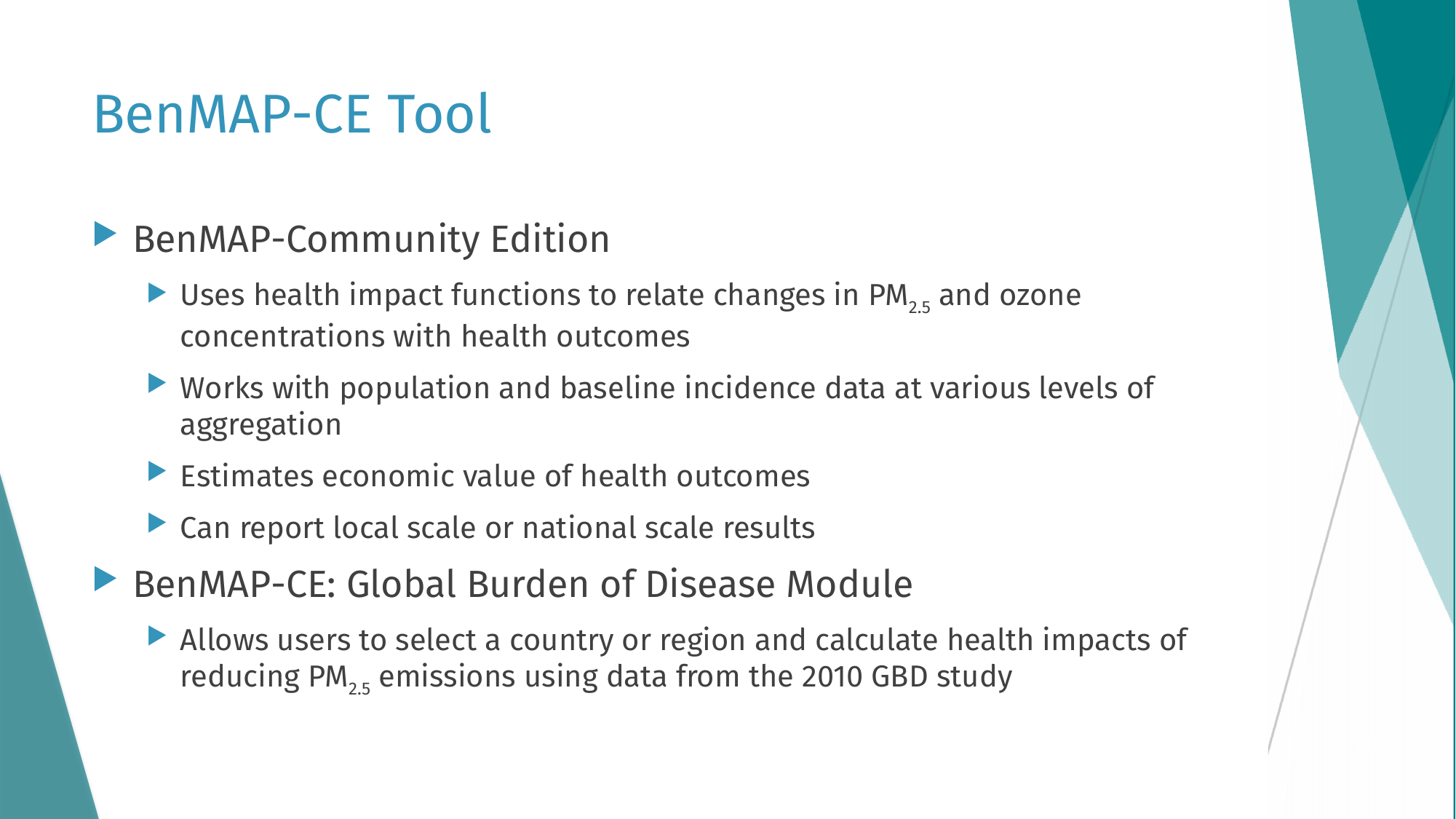

# BenMAP-CE Tool
BenMAP-Community Edition
Uses health impact functions to relate changes in PM2.5 and ozone concentrations with health outcomes
Works with population and baseline incidence data at various levels of aggregation
Estimates economic value of health outcomes
Can report local scale or national scale results
BenMAP-CE: Global Burden of Disease Module
Allows users to select a country or region and calculate health impacts of reducing PM2.5 emissions using data from the 2010 GBD study
25